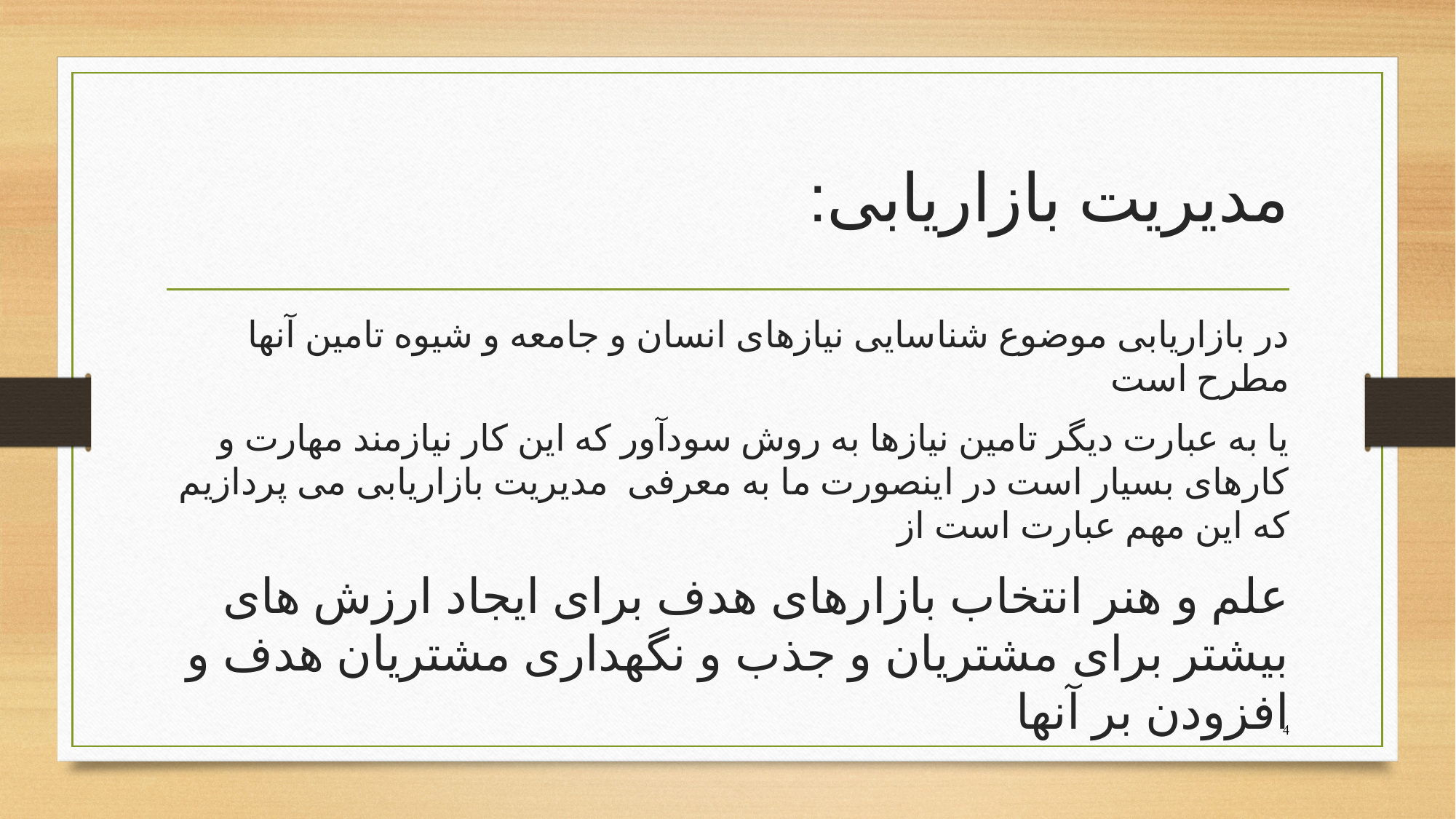

# :مدیریت بازاریابی
در بازاریابی موضوع شناسایی نیازهای انسان و جامعه و شیوه تامین آنها مطرح است
 یا به عبارت دیگر تامین نیازها به روش سودآور که این کار نیازمند مهارت و کارهای بسیار است در اینصورت ما به معرفی  مدیریت بازاریابی می پردازیم که این مهم عبارت است از
علم و هنر انتخاب بازارهای هدف برای ایجاد ارزش های بیشتر برای مشتریان و جذب و نگهداری مشتریان هدف و افزودن بر آنها
4